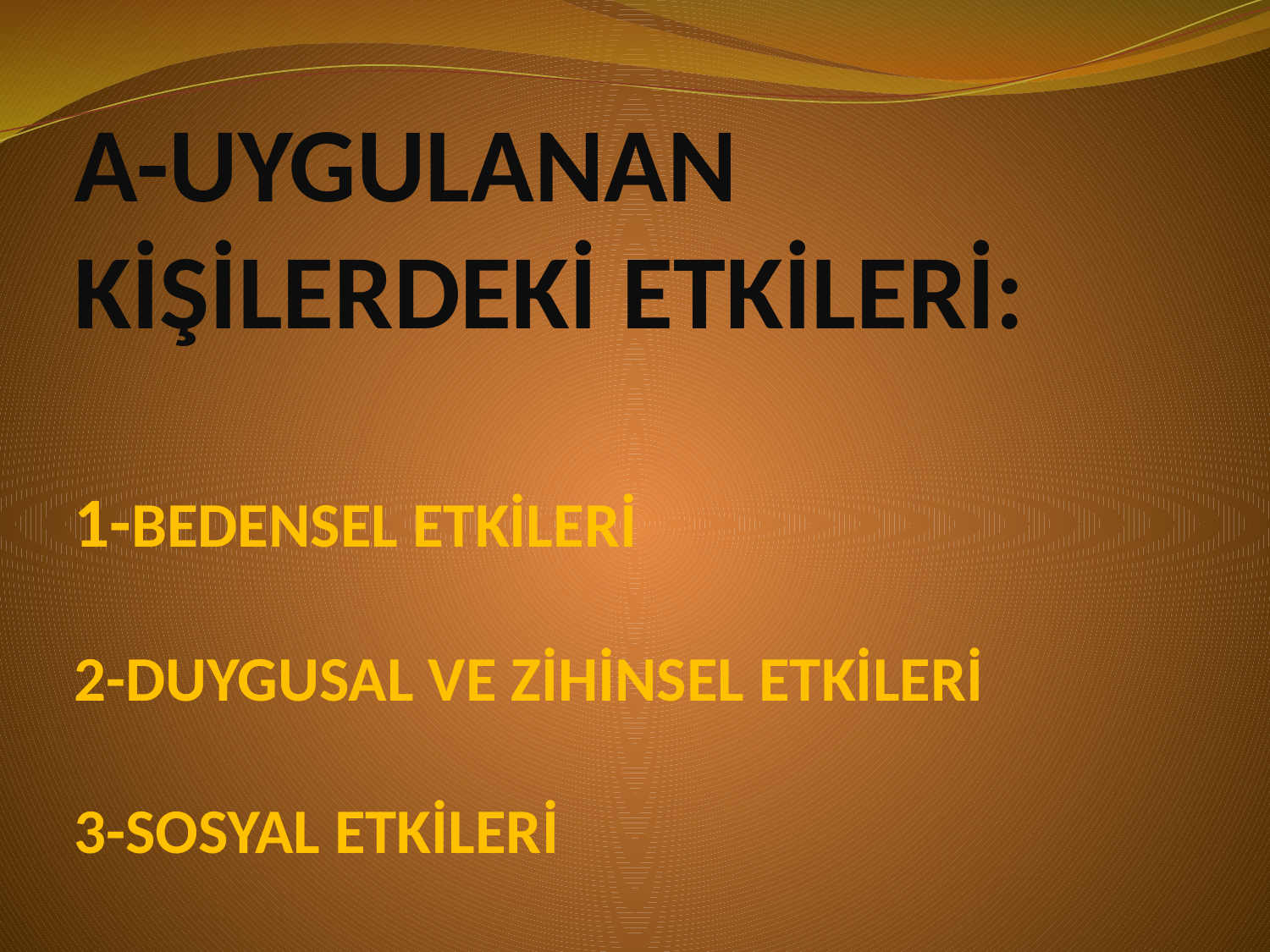

# A-UYGULANAN KİŞİLERDEKİ ETKİLERİ: 1-BEDENSEL ETKİLERİ 2-DUYGUSAL VE ZİHİNSEL ETKİLERİ 3-SOSYAL ETKİLERİ